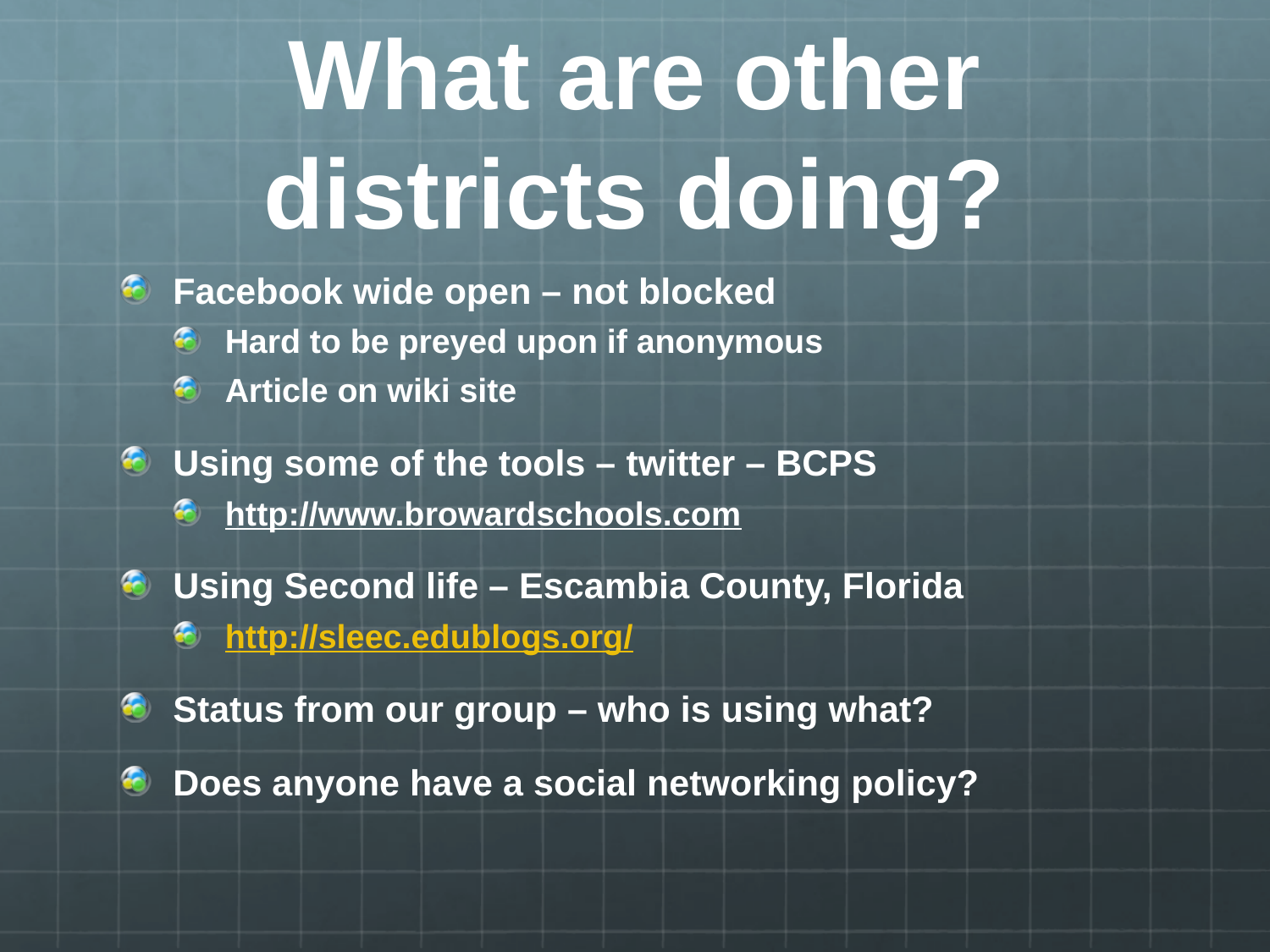

# What are other districts doing?
Facebook wide open – not blocked
Hard to be preyed upon if anonymous
Article on wiki site
Using some of the tools – twitter – BCPS
http://www.browardschools.com
Using Second life – Escambia County, Florida
http://sleec.edublogs.org/
Status from our group – who is using what?
Does anyone have a social networking policy?